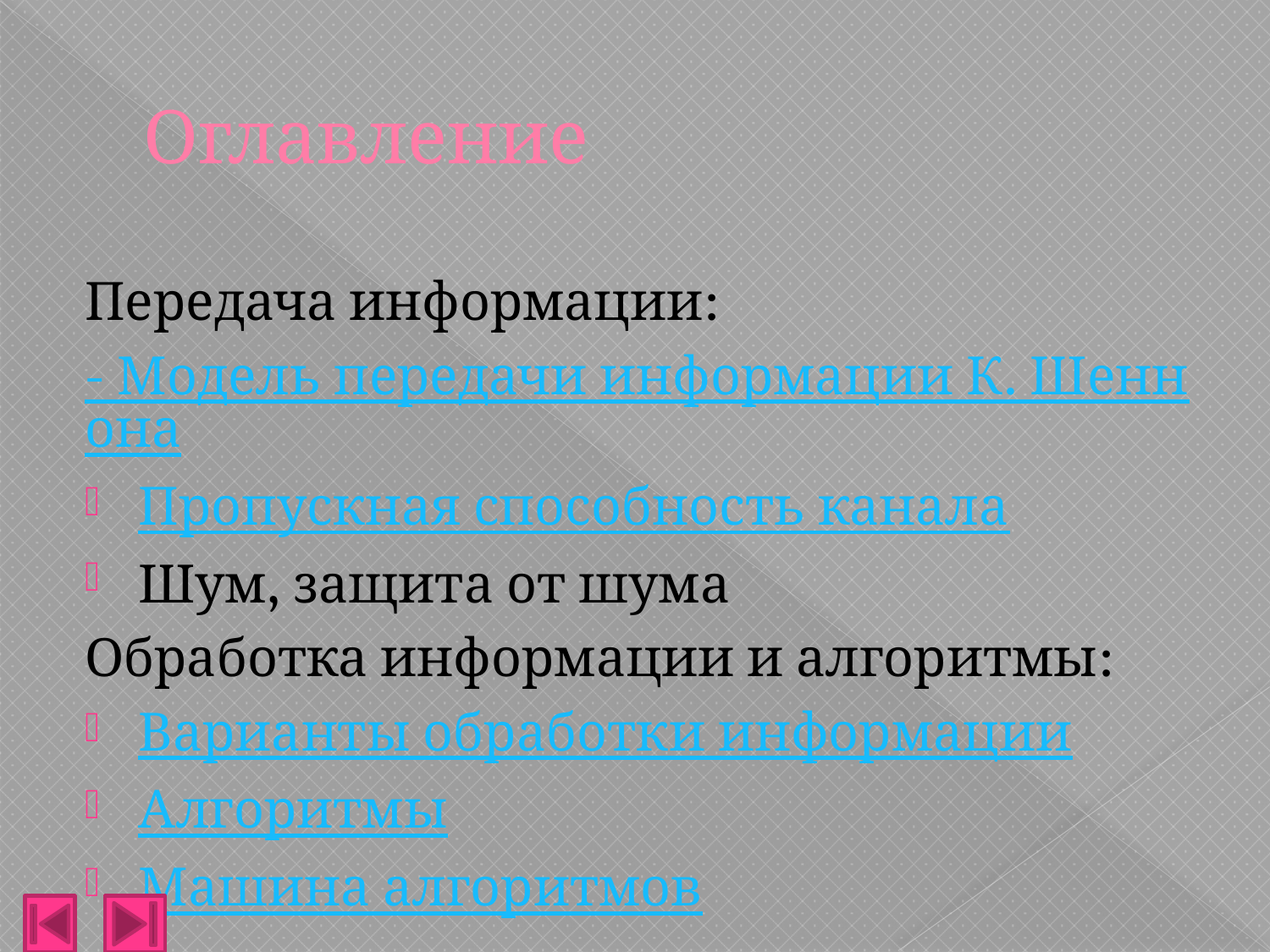

# Оглавление
Передача информации:
- Модель передачи информации К. Шеннона
Пропускная способность канала
Шум, защита от шума
Обработка информации и алгоритмы:
Варианты обработки информации
Алгоритмы
Машина алгоритмов